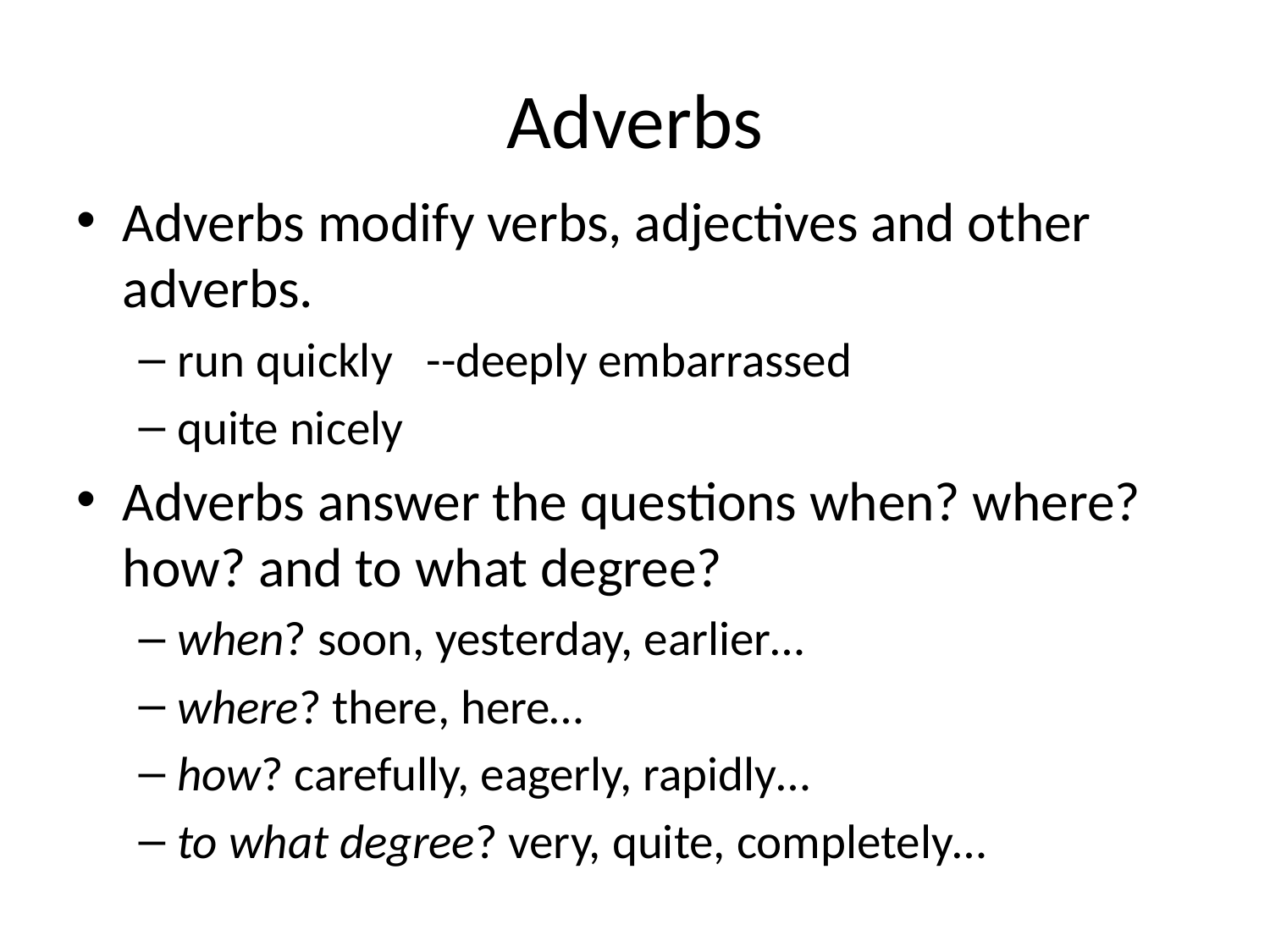

# Adverbs
Adverbs modify verbs, adjectives and other adverbs.
run quickly	--deeply embarrassed
quite nicely
Adverbs answer the questions when? where? how? and to what degree?
when? soon, yesterday, earlier…
where? there, here…
how? carefully, eagerly, rapidly…
to what degree? very, quite, completely…